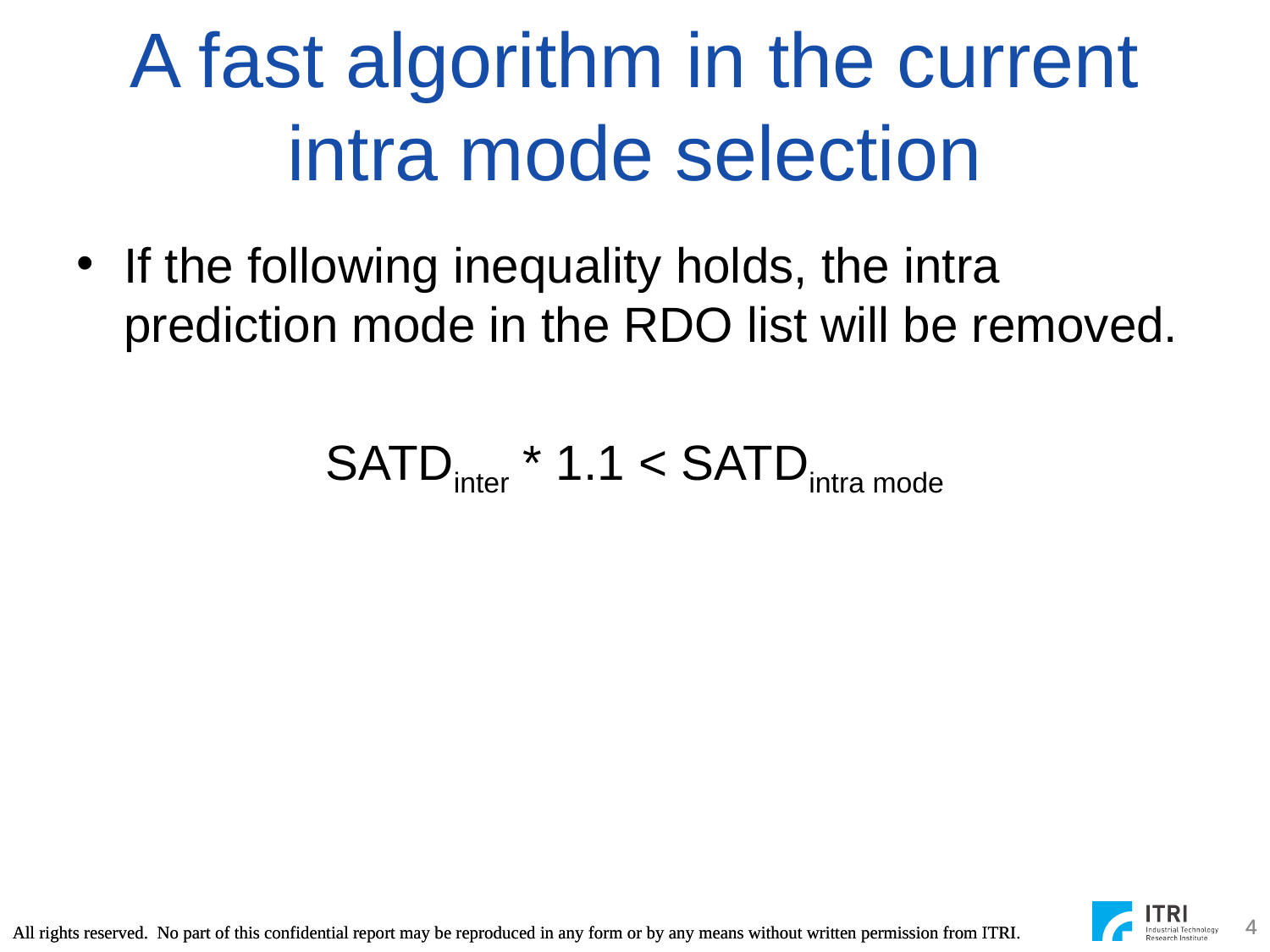

# A fast algorithm in the current intra mode selection
If the following inequality holds, the intra prediction mode in the RDO list will be removed.

SATDinter * 1.1 < SATDintra mode

4